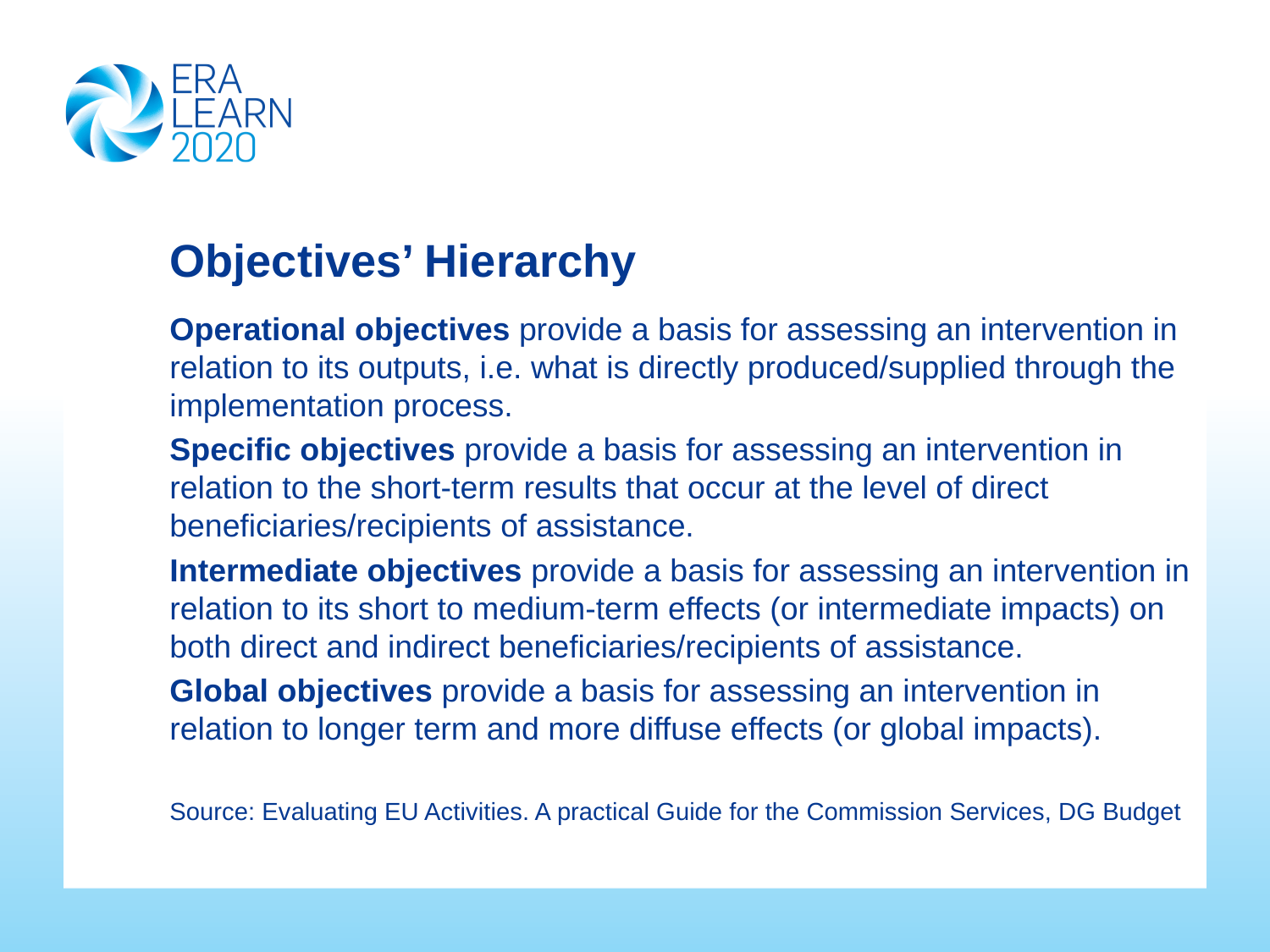

# Objectives’ Hierarchy
Operational objectives provide a basis for assessing an intervention in relation to its outputs, i.e. what is directly produced/supplied through the implementation process.
Specific objectives provide a basis for assessing an intervention in relation to the short-term results that occur at the level of direct beneficiaries/recipients of assistance.
Intermediate objectives provide a basis for assessing an intervention in relation to its short to medium-term effects (or intermediate impacts) on both direct and indirect beneficiaries/recipients of assistance.
Global objectives provide a basis for assessing an intervention in relation to longer term and more diffuse effects (or global impacts).

Source: Evaluating EU Activities. A practical Guide for the Commission Services, DG Budget